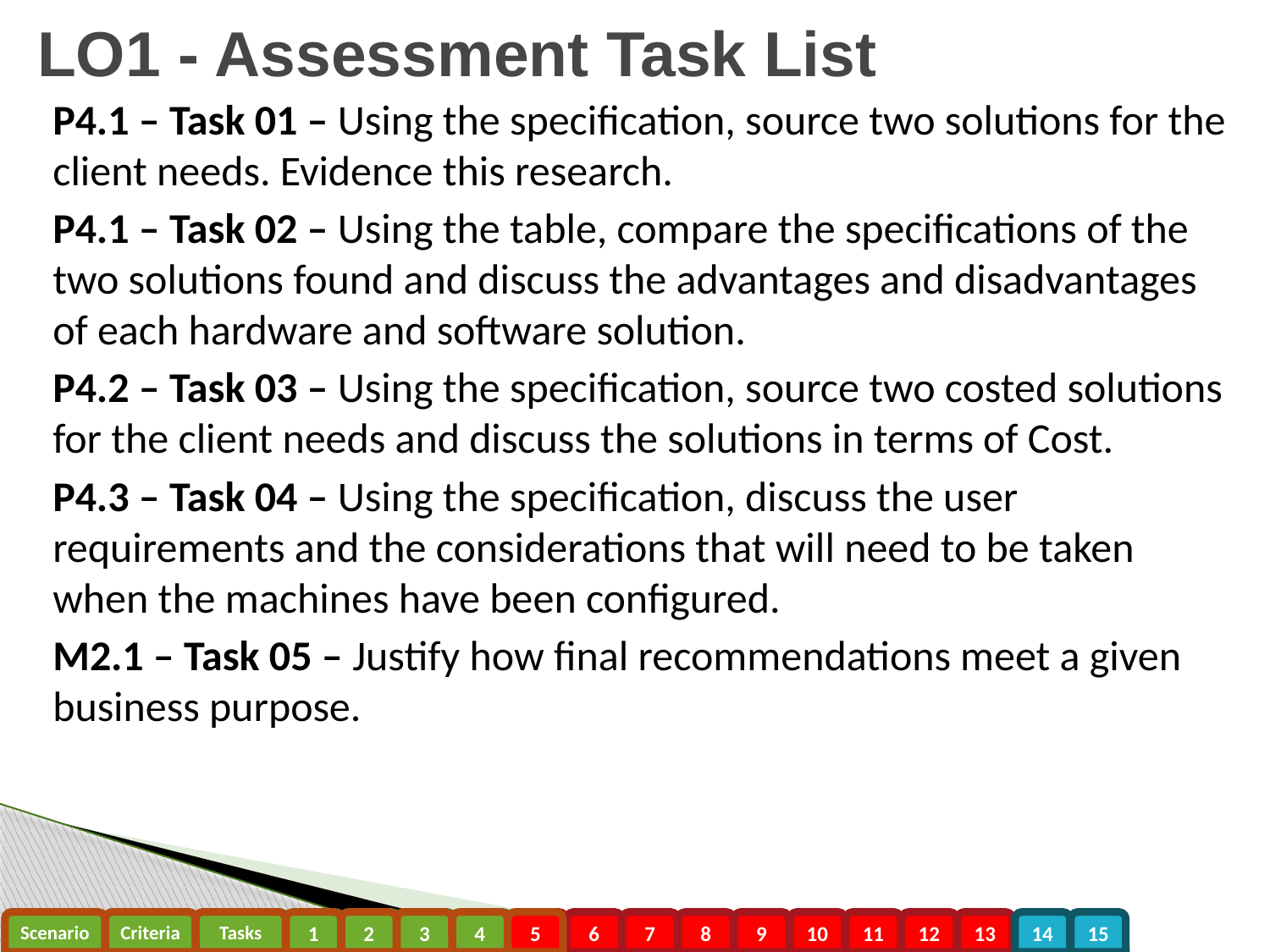

# LO1 - Assessment Task List
P4.1 – Task 01 – Using the specification, source two solutions for the client needs. Evidence this research.
P4.1 – Task 02 – Using the table, compare the specifications of the two solutions found and discuss the advantages and disadvantages of each hardware and software solution.
P4.2 – Task 03 – Using the specification, source two costed solutions for the client needs and discuss the solutions in terms of Cost.
P4.3 – Task 04 – Using the specification, discuss the user requirements and the considerations that will need to be taken when the machines have been configured.
M2.1 – Task 05 – Justify how final recommendations meet a given business purpose.